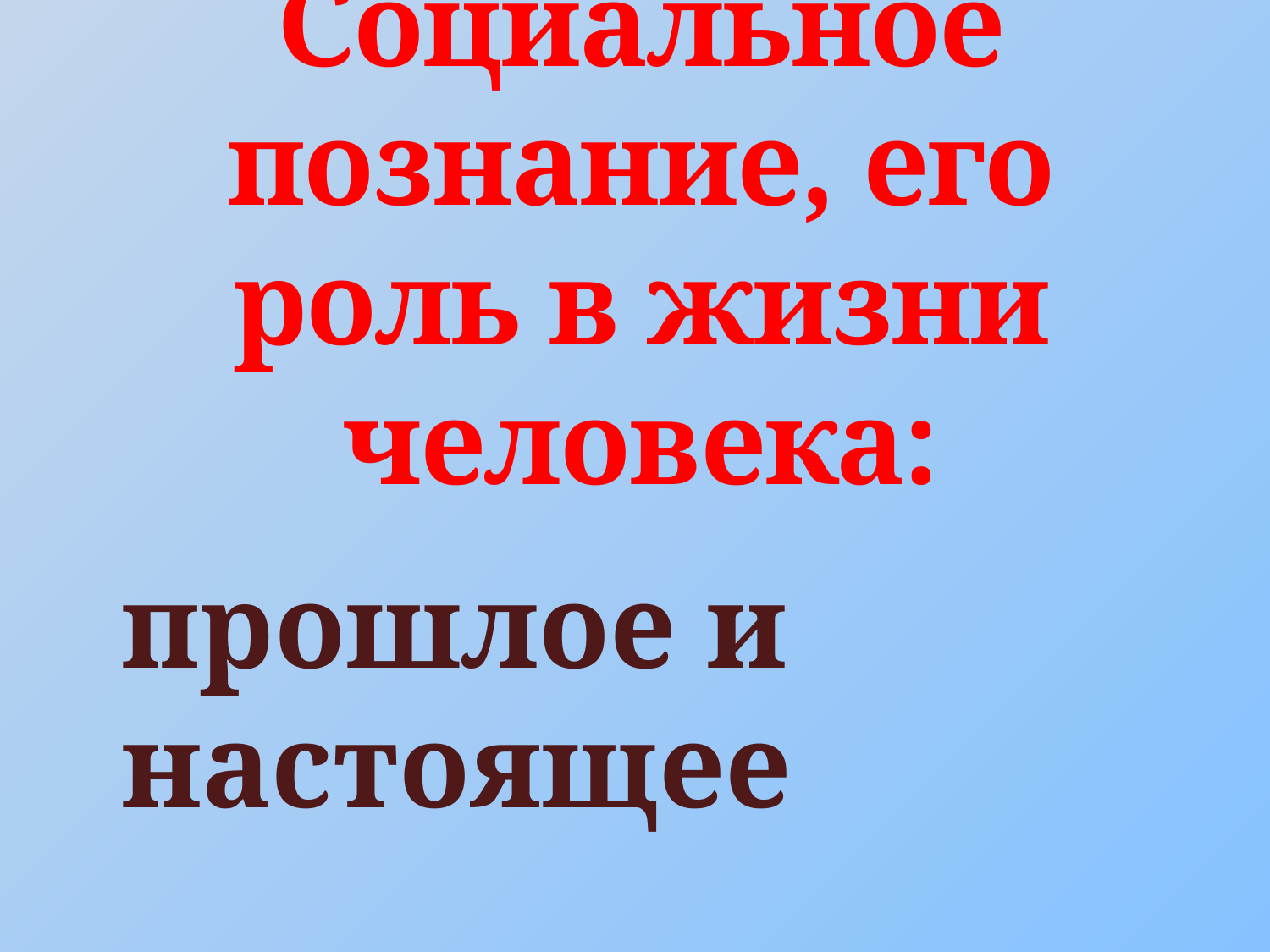

# Социальное познание, его роль в жизни человека:
прошлое и настоящее